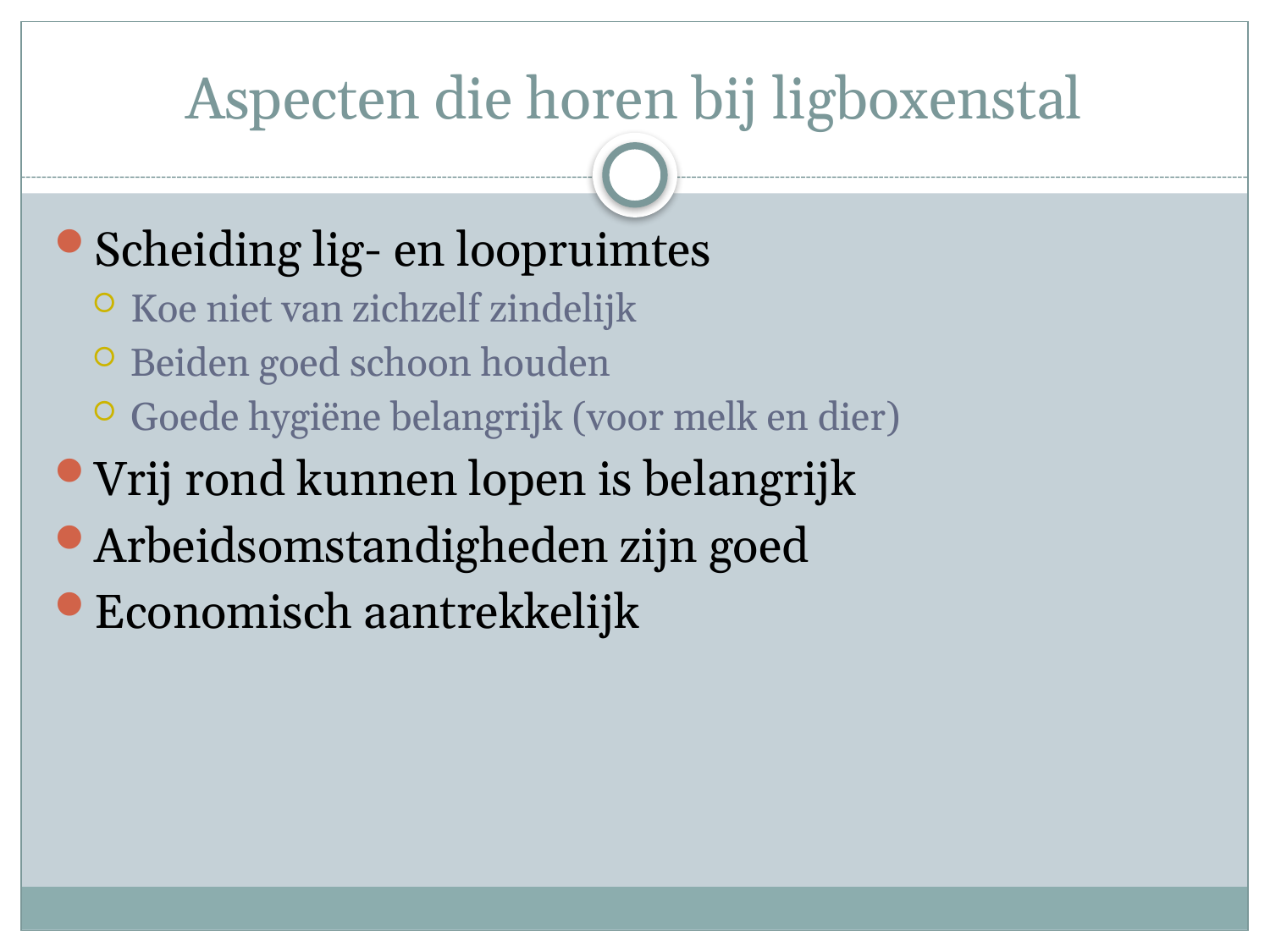

# Aspecten die horen bij ligboxenstal
Scheiding lig- en loopruimtes
Koe niet van zichzelf zindelijk
Beiden goed schoon houden
Goede hygiëne belangrijk (voor melk en dier)
Vrij rond kunnen lopen is belangrijk
Arbeidsomstandigheden zijn goed
Economisch aantrekkelijk